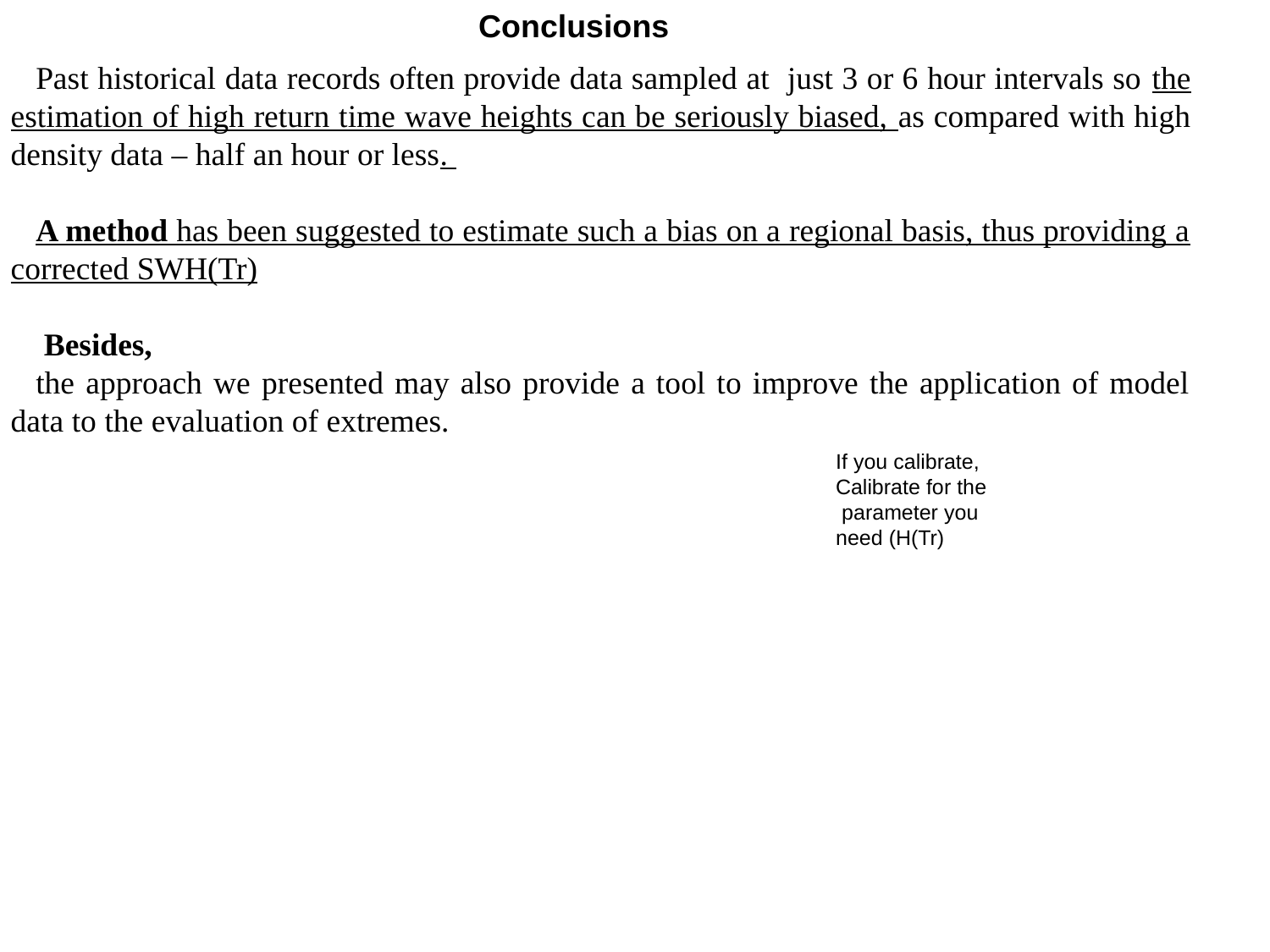

Conclusions
Past historical data records often provide data sampled at  just 3 or 6 hour intervals so the estimation of high return time wave heights can be seriously biased, as compared with high density data – half an hour or less.

A method has been suggested to estimate such a bias on a regional basis, thus providing a corrected SWH(Tr)

 Besides,
the approach we presented may also provide a tool to improve the application of model data to the evaluation of extremes.

If you calibrate,
Calibrate for the
 parameter you
need (H(Tr)